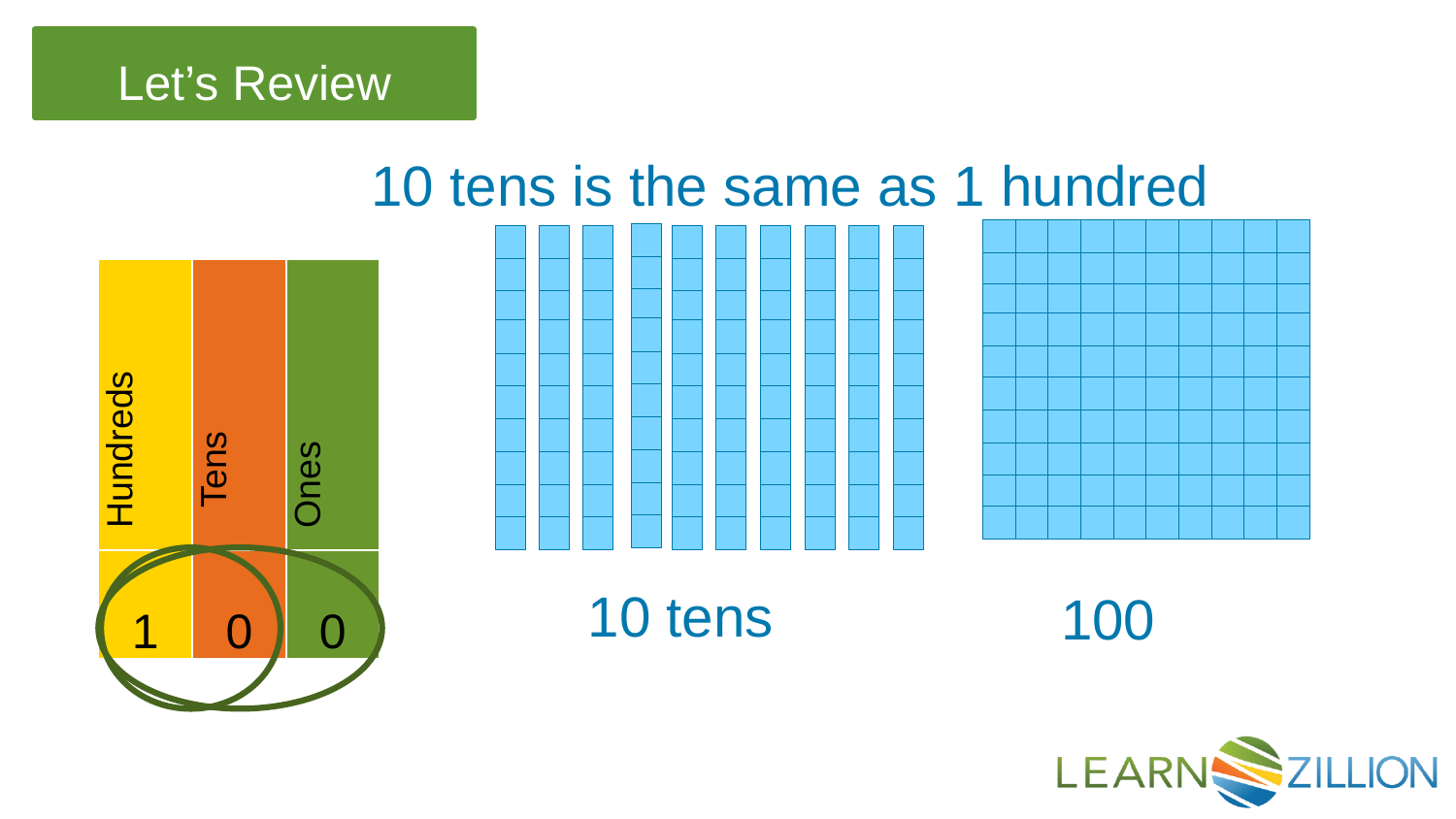

10 tens is the same as 1 hundred

| Hundreds | Tens | Ones |
| --- | --- | --- |
| 1 | 0 | 0 |

10 tens
   100